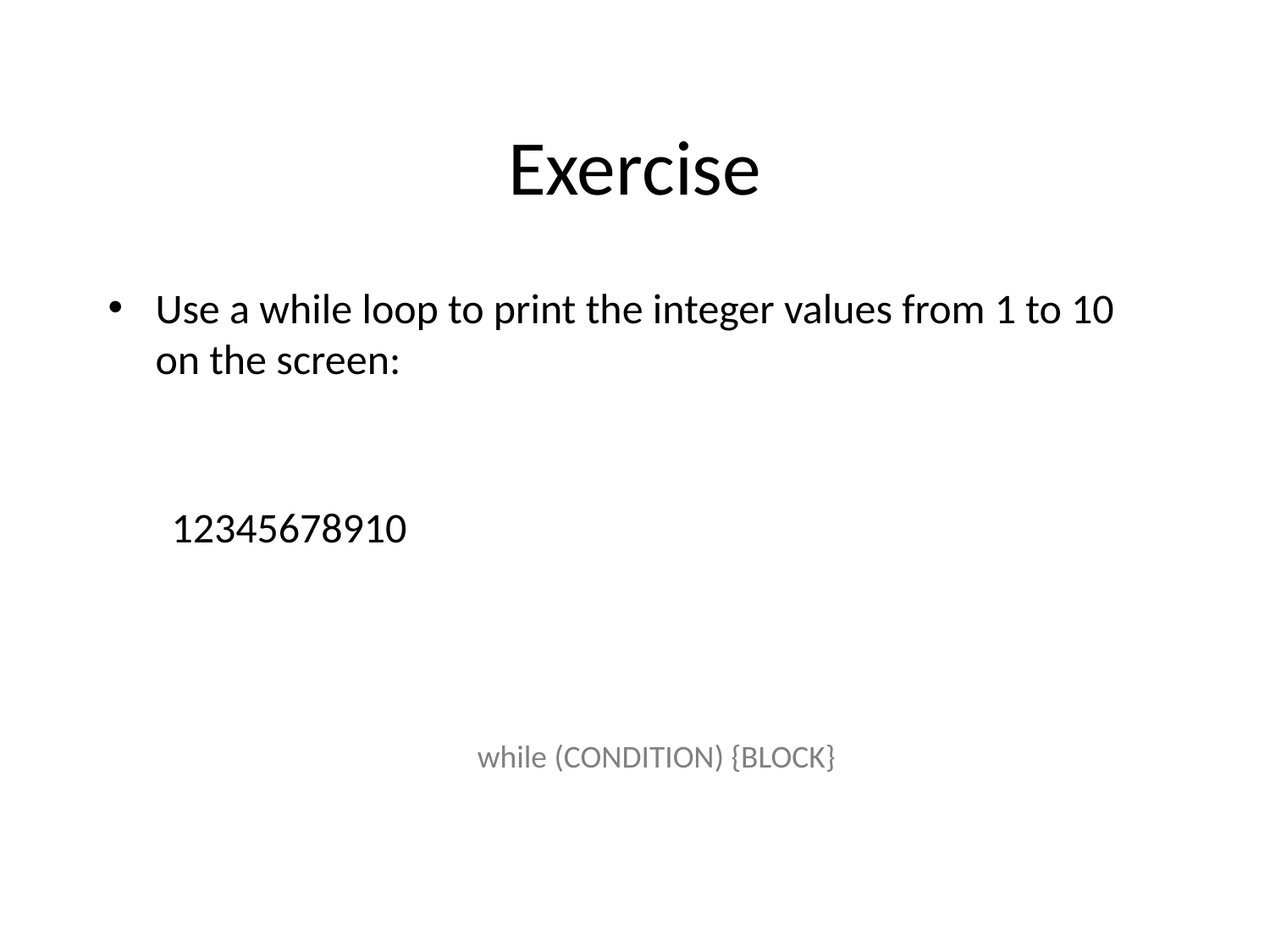

# Exercise
Use a while loop to print the integer values from 1 to 10 on the screen:

12345678910
while (CONDITION) {BLOCK}